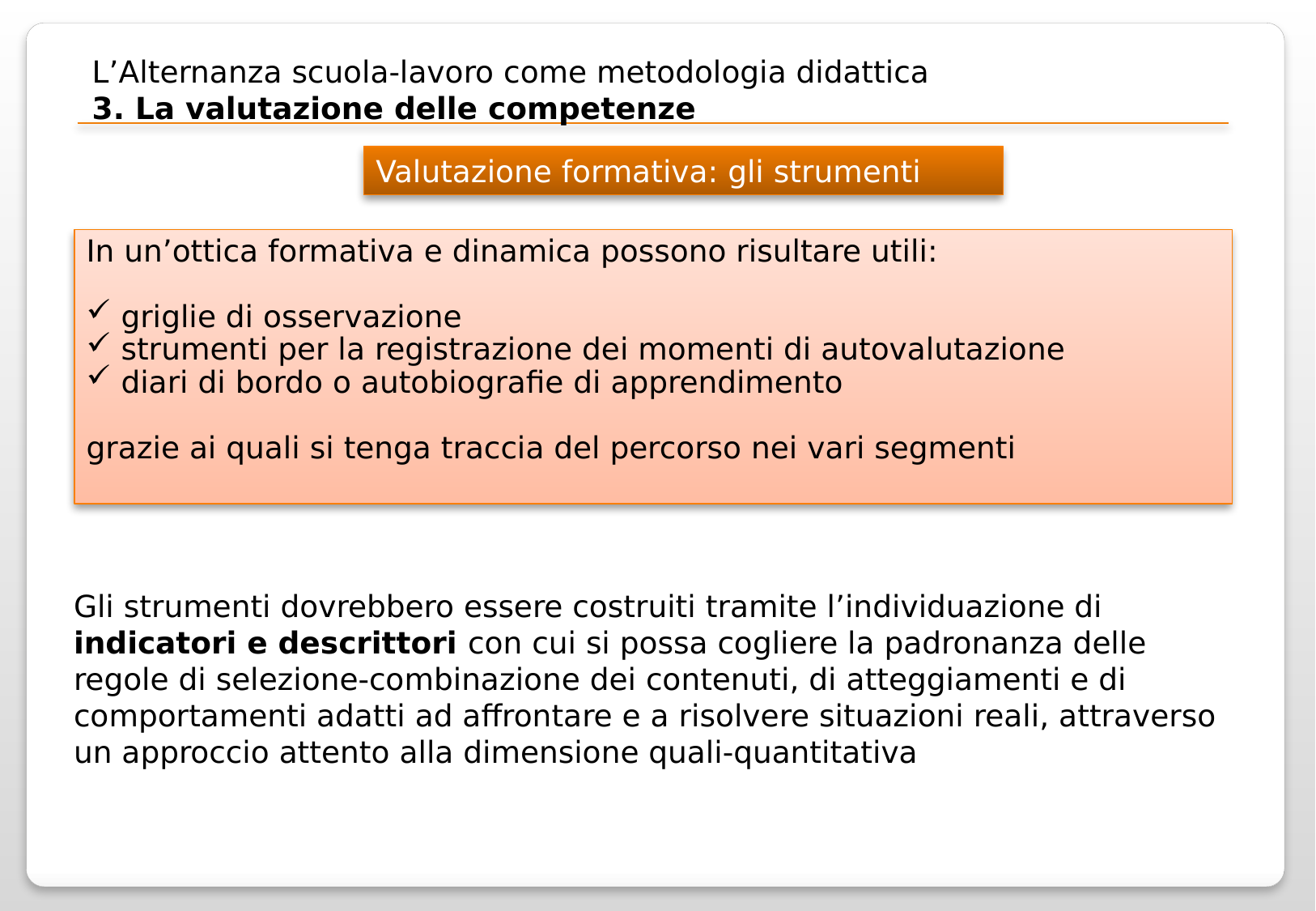

L’Alternanza scuola-lavoro come metodologia didattica
3. La valutazione delle competenze
Valutazione formativa: gli strumenti

In un’ottica formativa e dinamica possono risultare utili:

 griglie di osservazione
 strumenti per la registrazione dei momenti di autovalutazione
 diari di bordo o autobiografie di apprendimento

grazie ai quali si tenga traccia del percorso nei vari segmenti

Gli strumenti dovrebbero essere costruiti tramite l’individuazione di indicatori e descrittori con cui si possa cogliere la padronanza delle regole di selezione-combinazione dei contenuti, di atteggiamenti e di comportamenti adatti ad affrontare e a risolvere situazioni reali, attraverso un approccio attento alla dimensione quali-quantitativa